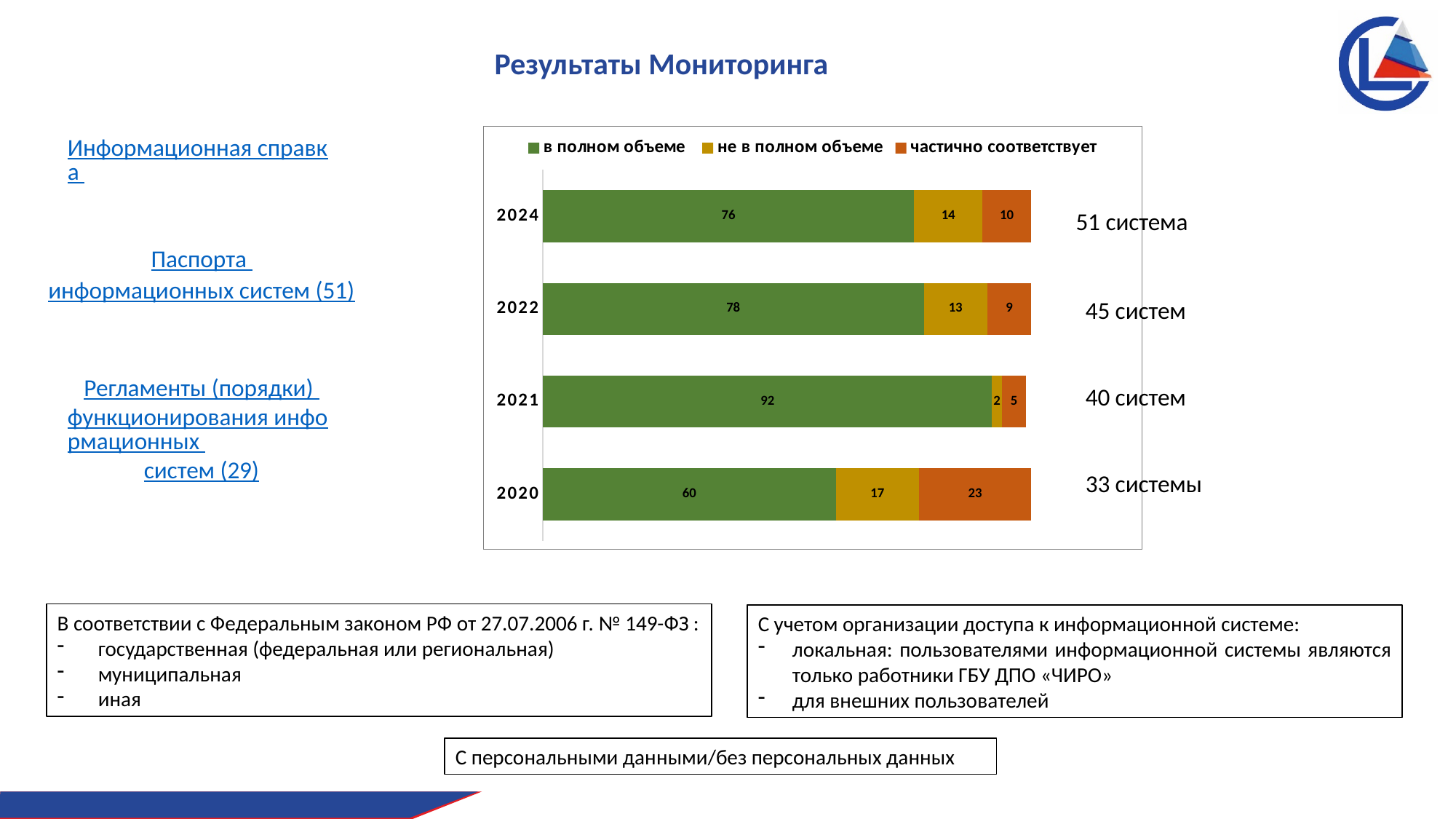

# Результаты Мониторинга
Информационная справка

### Chart

| Category | в полном объеме  | не в полном объеме | частично соответствует |
|---|---|---|---|
| 2020 | 60.0 | 17.0 | 23.0 |
| 2021 | 92.0 | 2.0 | 5.0 |
| 2022 | 78.0 | 13.0 | 9.0 |
| 2024 | 76.0 | 14.0 | 10.0 |
51 система
Паспорта
информационных систем (51)
45 систем
Регламенты (порядки)
функционирования информационных систем (29)
40 систем
33 системы
В соответствии с Федеральным законом РФ от 27.07.2006 г. № 149-ФЗ :
государственная (федеральная или региональная)
муниципальная
иная
С учетом организации доступа к информационной системе:
локальная: пользователями информационной системы являются только работники ГБУ ДПО «ЧИРО»
для внешних пользователей
С персональными данными/без персональных данных